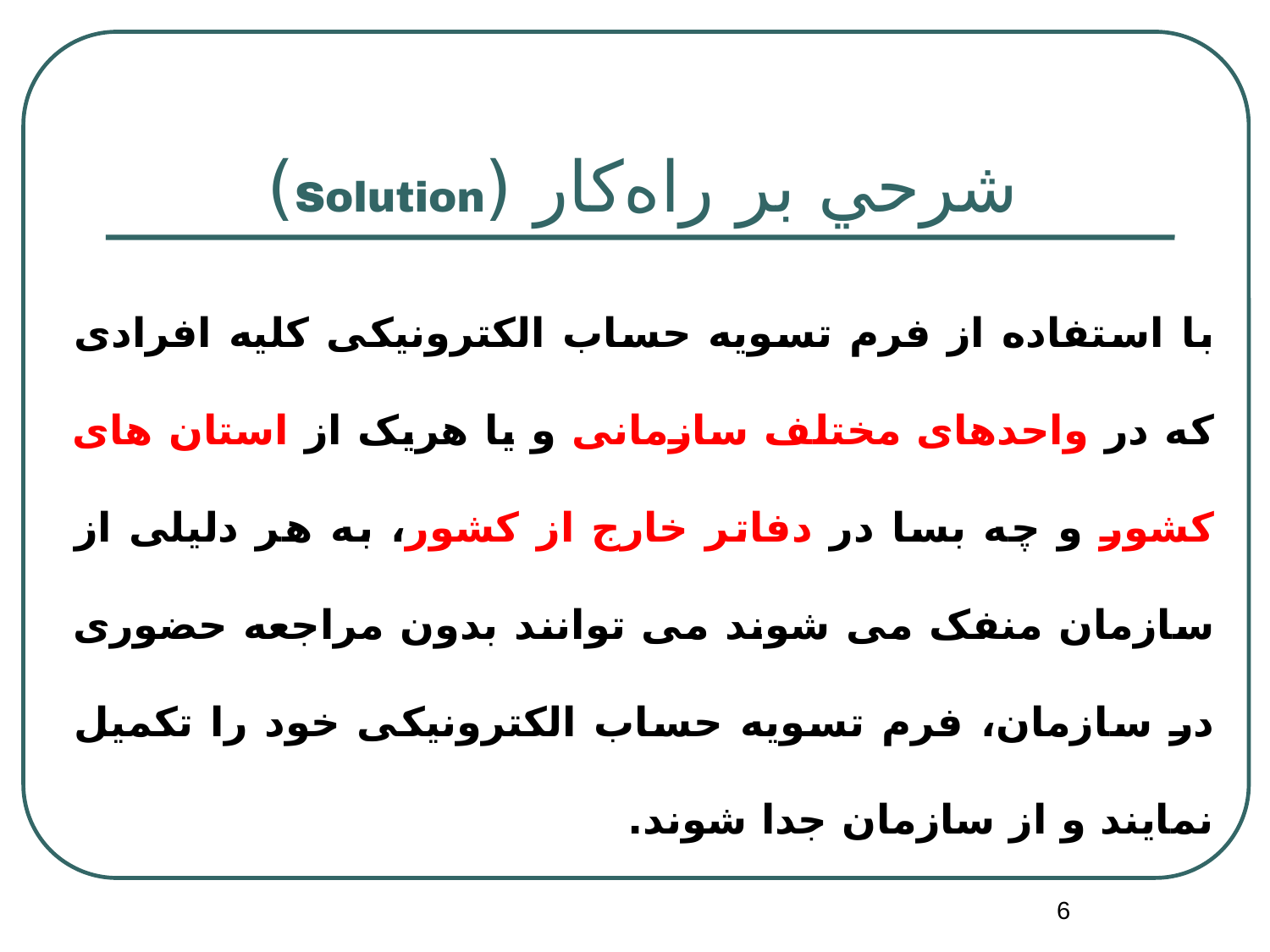

# شرحي بر راه‌كار (Solution)
با استفاده از فرم تسویه حساب الکترونیکی کلیه افرادی که در واحدهای مختلف سازمانی و یا هریک از استان های کشور و چه بسا در دفاتر خارج از کشور، به هر دلیلی از سازمان منفک می شوند می توانند بدون مراجعه حضوری در سازمان، فرم تسویه حساب الکترونیکی خود را تکمیل نمایند و از سازمان جدا شوند.

6